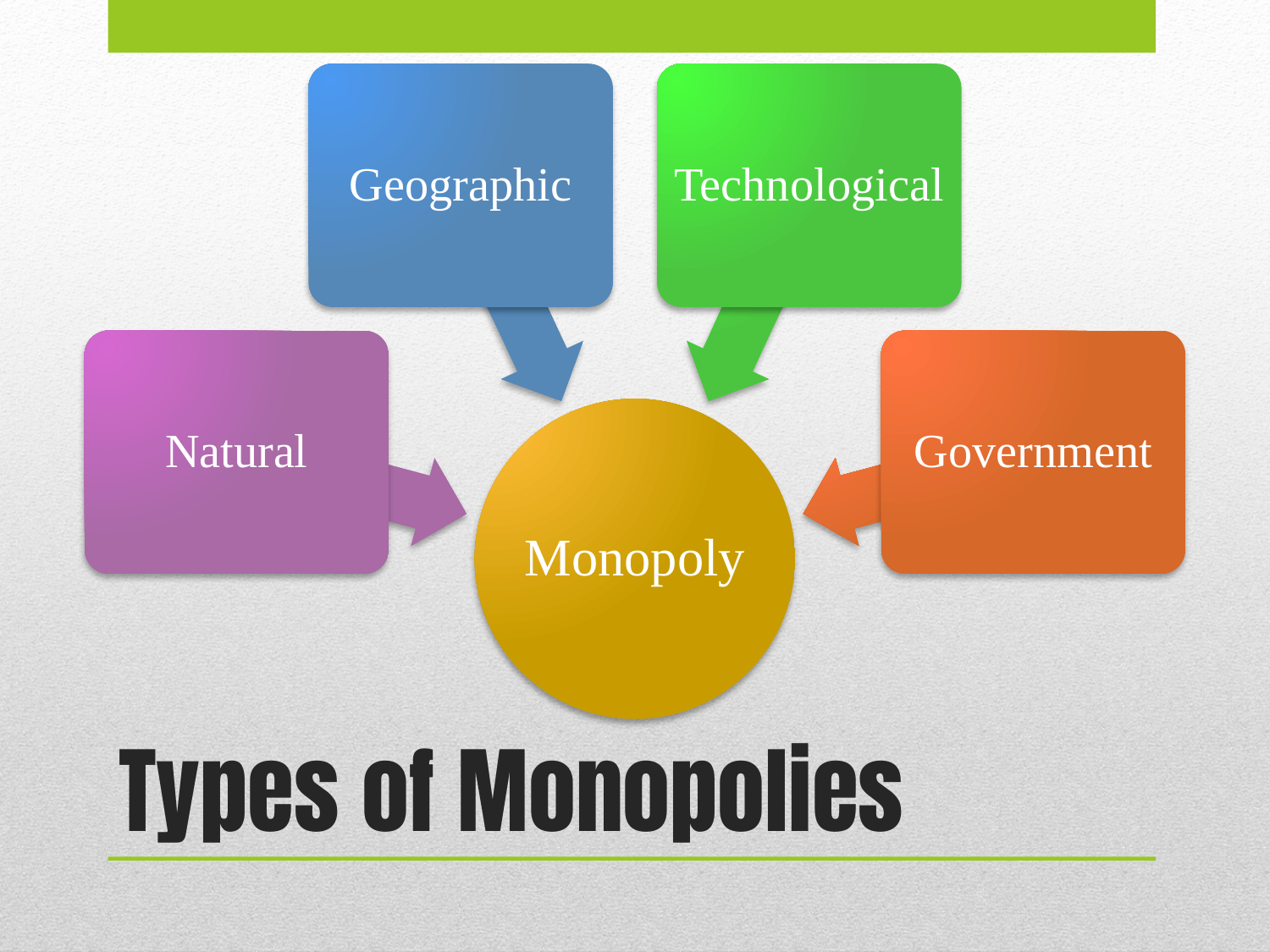

Monopoly
Natural
Geographic
Technological
Government
# Types of Monopolies